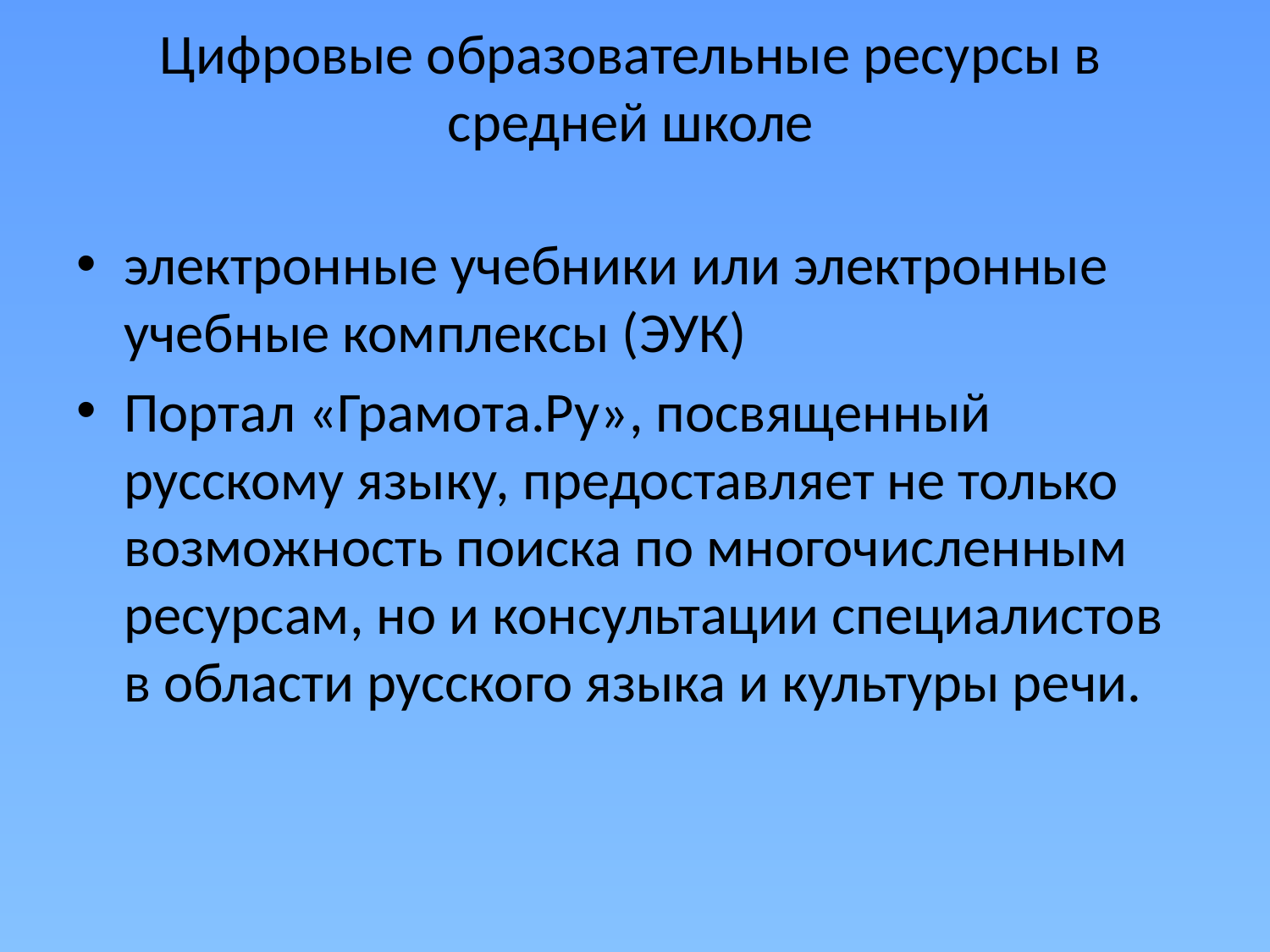

# Цифровые образовательные ресурсы в средней школе
электронные учебники или электронные учебные комплексы (ЭУК)
Портал «Грамота.Ру», посвященный русскому языку, предоставляет не только возможность поиска по многочисленным ресурсам, но и консультации специалистов в области русского языка и культуры речи.